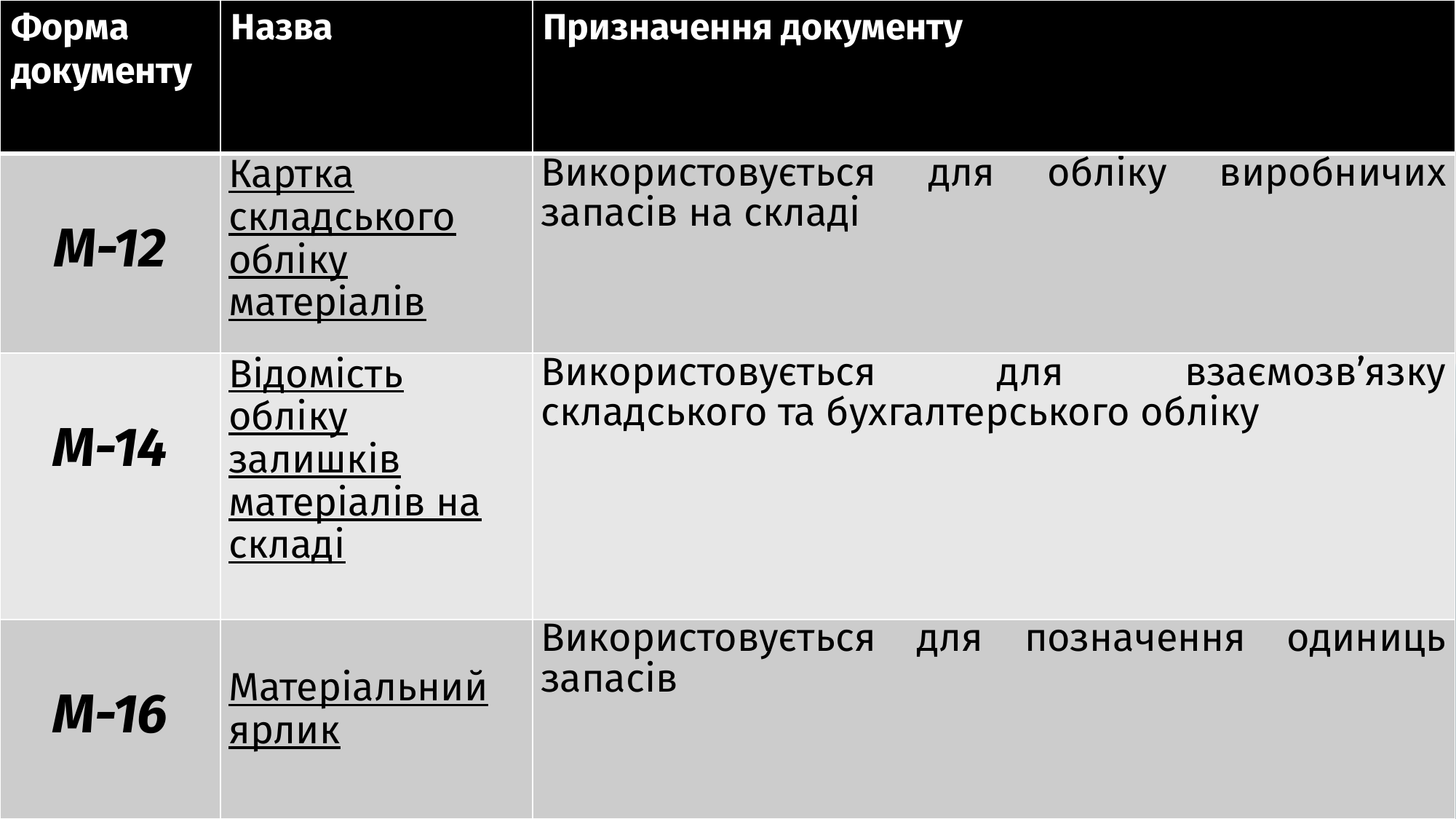

| Форма документу | Назва | Призначення документу |
| --- | --- | --- |
| М-12 | Картка складського обліку матеріалів | Використовується для обліку виробничих запасів на складі |
| М-14 | Відомість обліку залишків матеріалів на складі | Використовується для взаємозв’язку складського та бухгалтерського обліку |
| М-16 | Матеріальний ярлик | Використовується для позначення одиниць запасів |